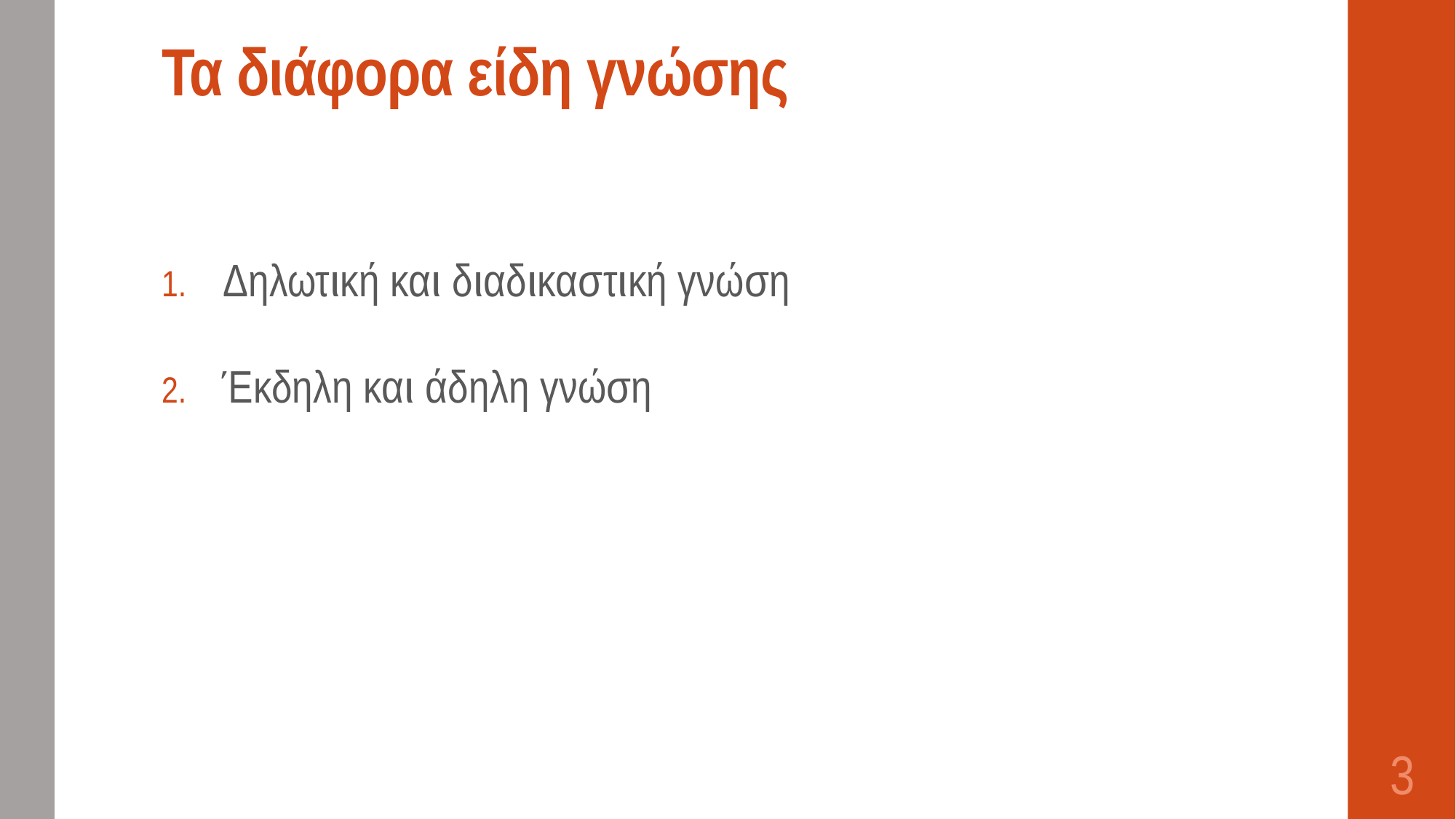

# Τα διάφορα είδη γνώσης
Δηλωτική και διαδικαστική γνώση
Έκδηλη και άδηλη γνώση
3